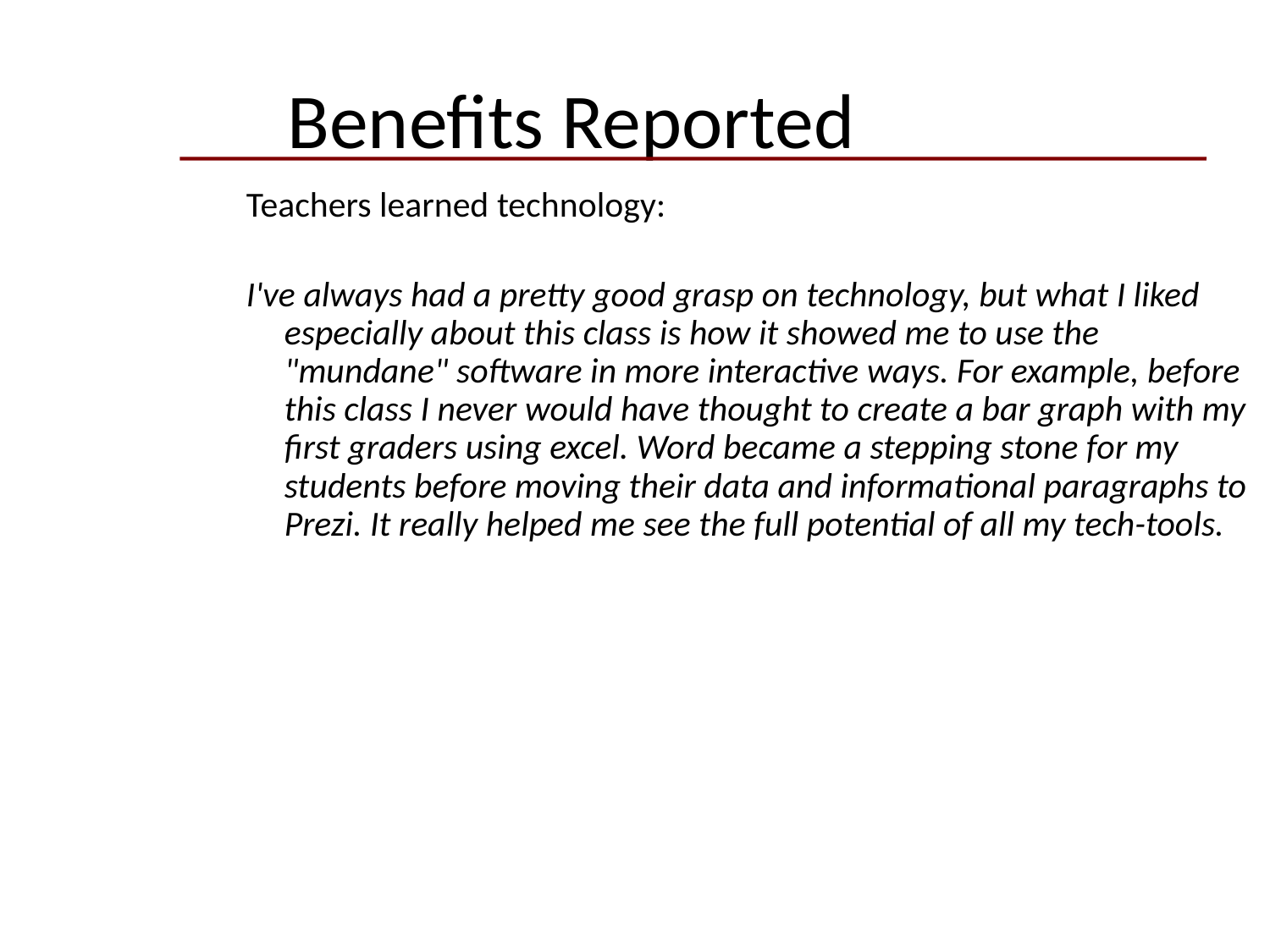

Benefits Reported

Teachers learned technology:

I've always had a pretty good grasp on technology, but what I liked especially about this class is how it showed me to use the "mundane" software in more interactive ways. For example, before this class I never would have thought to create a bar graph with my first graders using excel. Word became a stepping stone for my students before moving their data and informational paragraphs to Prezi. It really helped me see the full potential of all my tech-tools.